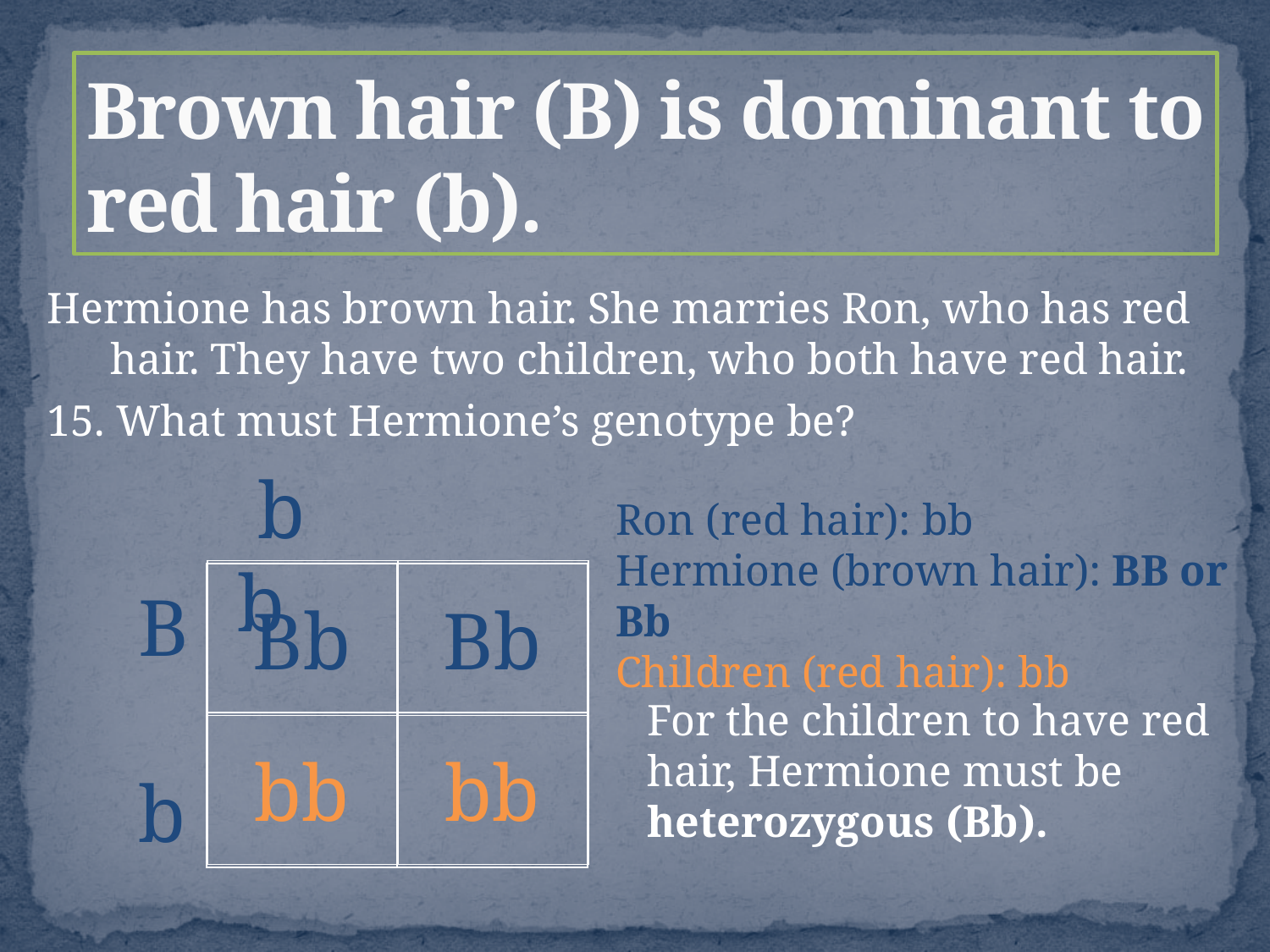

# Brown hair (B) is dominant to red hair (b).
Hermione has brown hair. She marries Ron, who has red hair. They have two children, who both have red hair.
15. What must Hermione’s genotype be?

 b         b

Ron (red hair): bb
Hermione (brown hair): BB or Bb
Children (red hair): bb

|  |  |
| --- | --- |
|  |  |
| Bb | Bb |
| --- | --- |
| bb | bb |
 B

 b
For the children to have red hair, Hermione must be heterozygous (Bb).